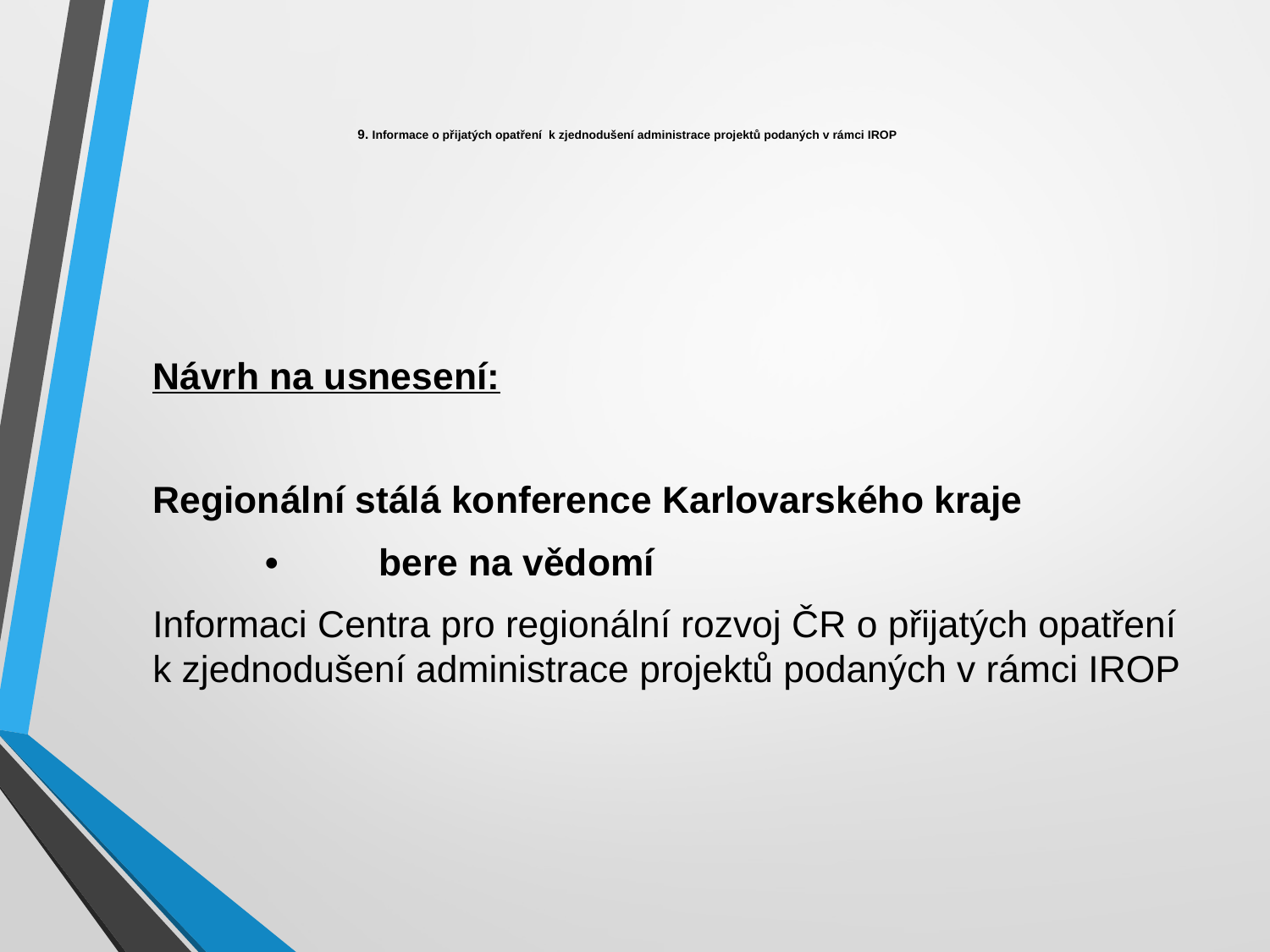

# 9. Informace o přijatých opatření  k zjednodušení administrace projektů podaných v rámci IROP

Návrh na usnesení:

Regionální stálá konference Karlovarského kraje
 	•	bere na vědomí
Informaci Centra pro regionální rozvoj ČR o přijatých opatření  k zjednodušení administrace projektů podaných v rámci IROP